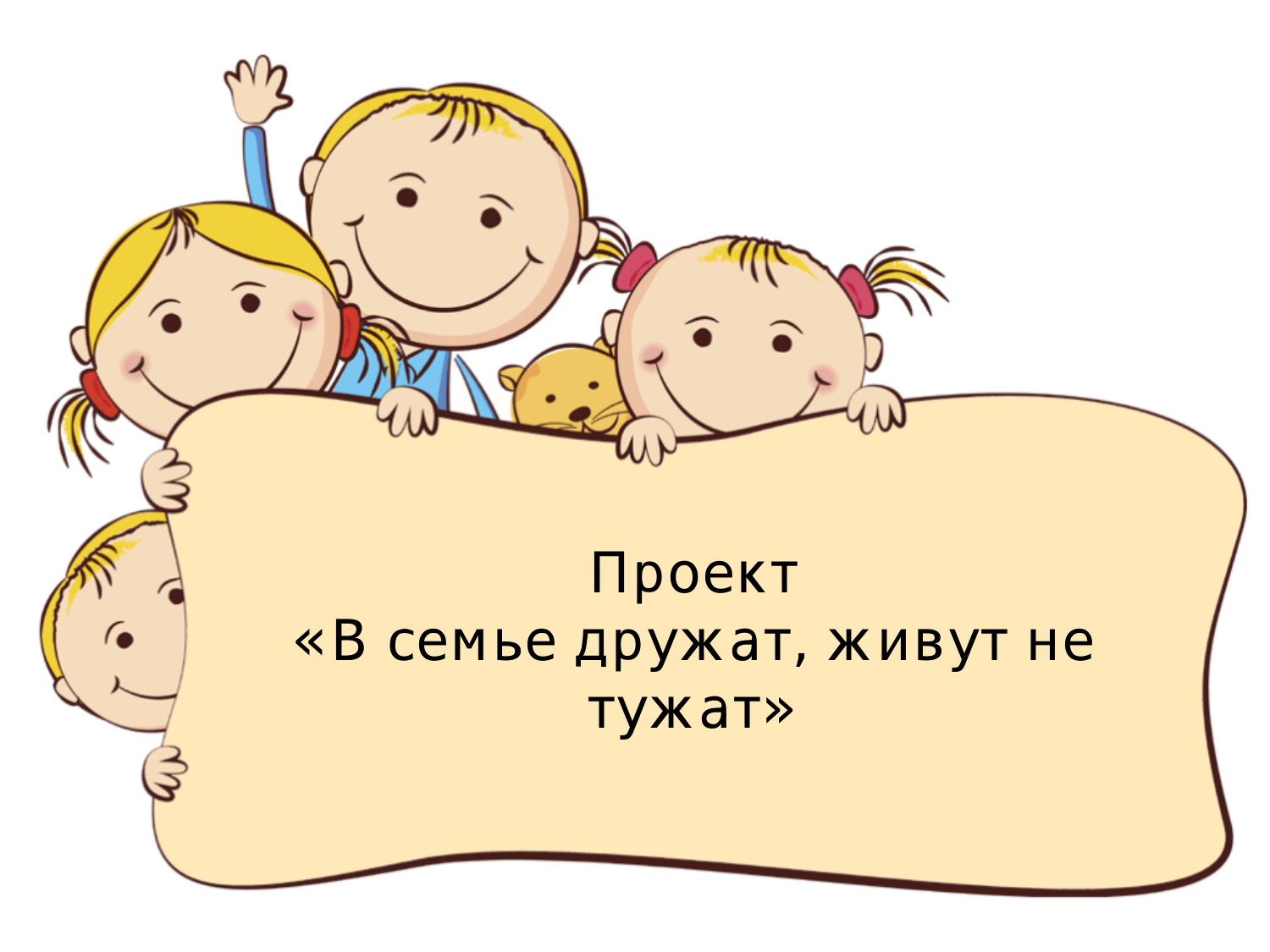

# Проект «В семье дружат, живут не тужат»